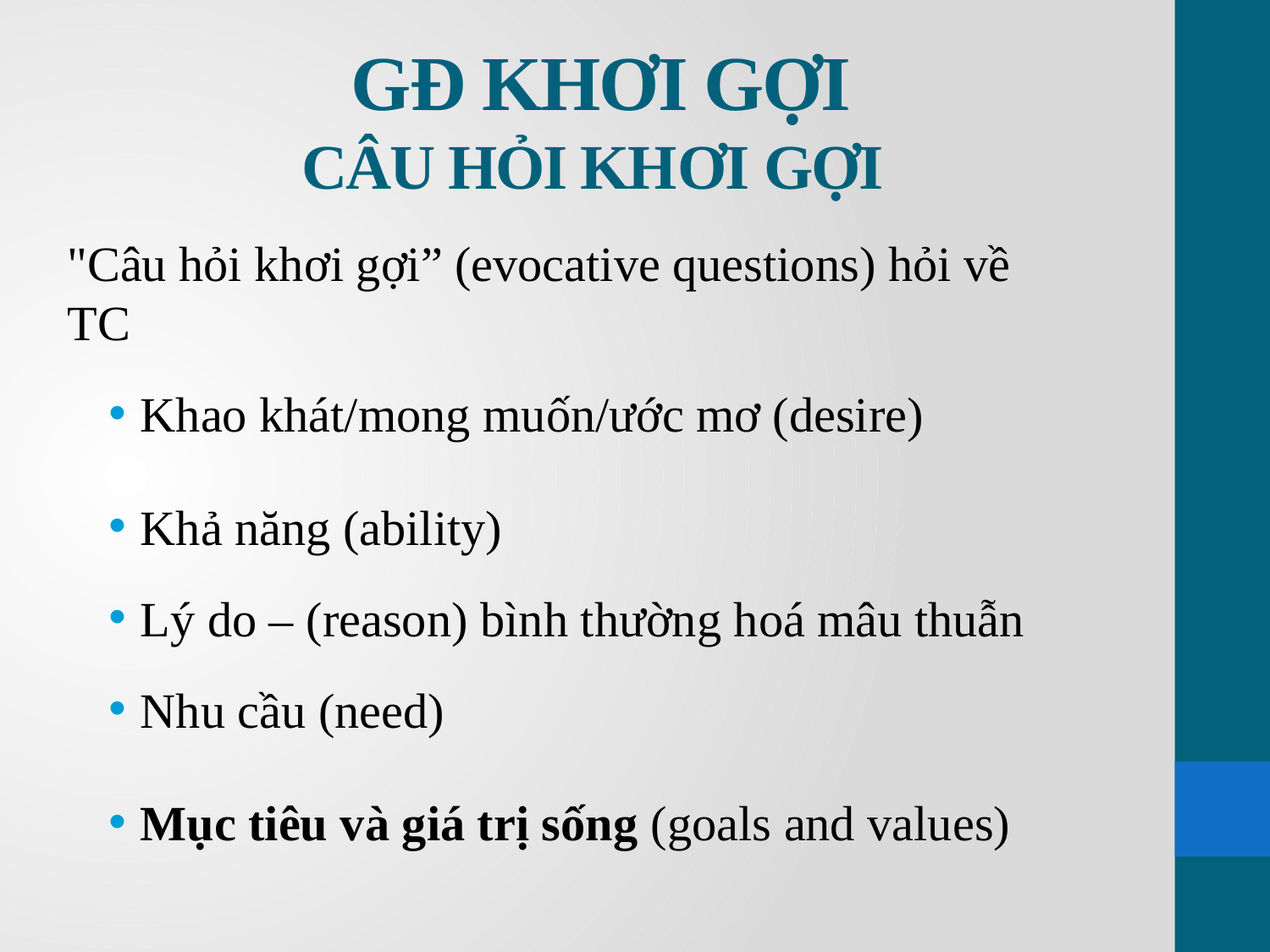

# GĐ KHƠI GỢI CÂU HỎI KHƠI GỢI
"Câu hỏi khơi gợi” (evocative questions) hỏi về TC

Khao khát/mong muốn/ước mơ (desire)

Khả năng (ability)

Lý do – (reason) bình thường hoá mâu thuẫn

Nhu cầu (need)

Mục tiêu và giá trị sống (goals and values)